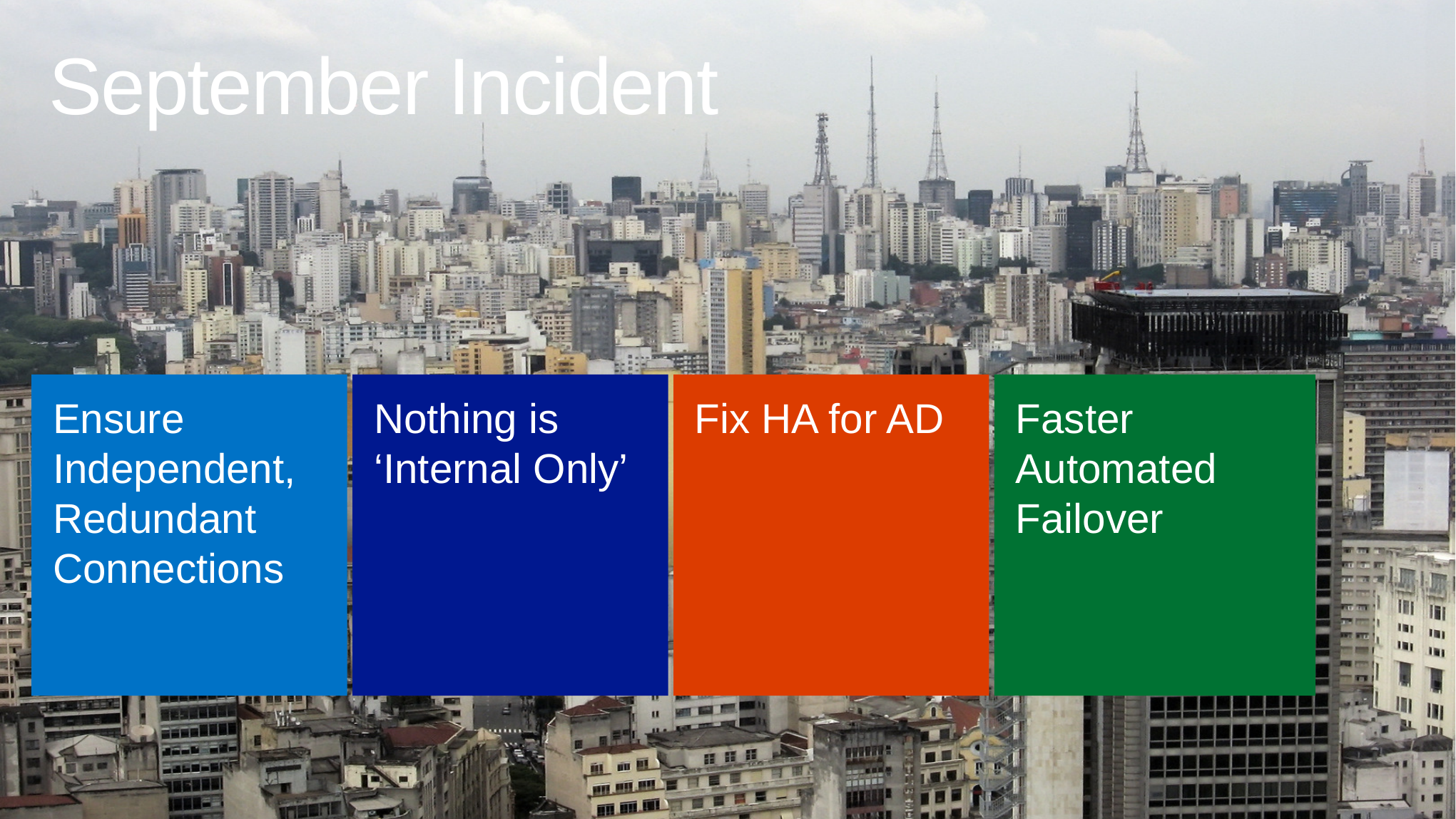

# September Incident
Ensure Independent, Redundant Connections
Nothing is ‘Internal Only’
Fix HA for AD
Faster Automated Failover